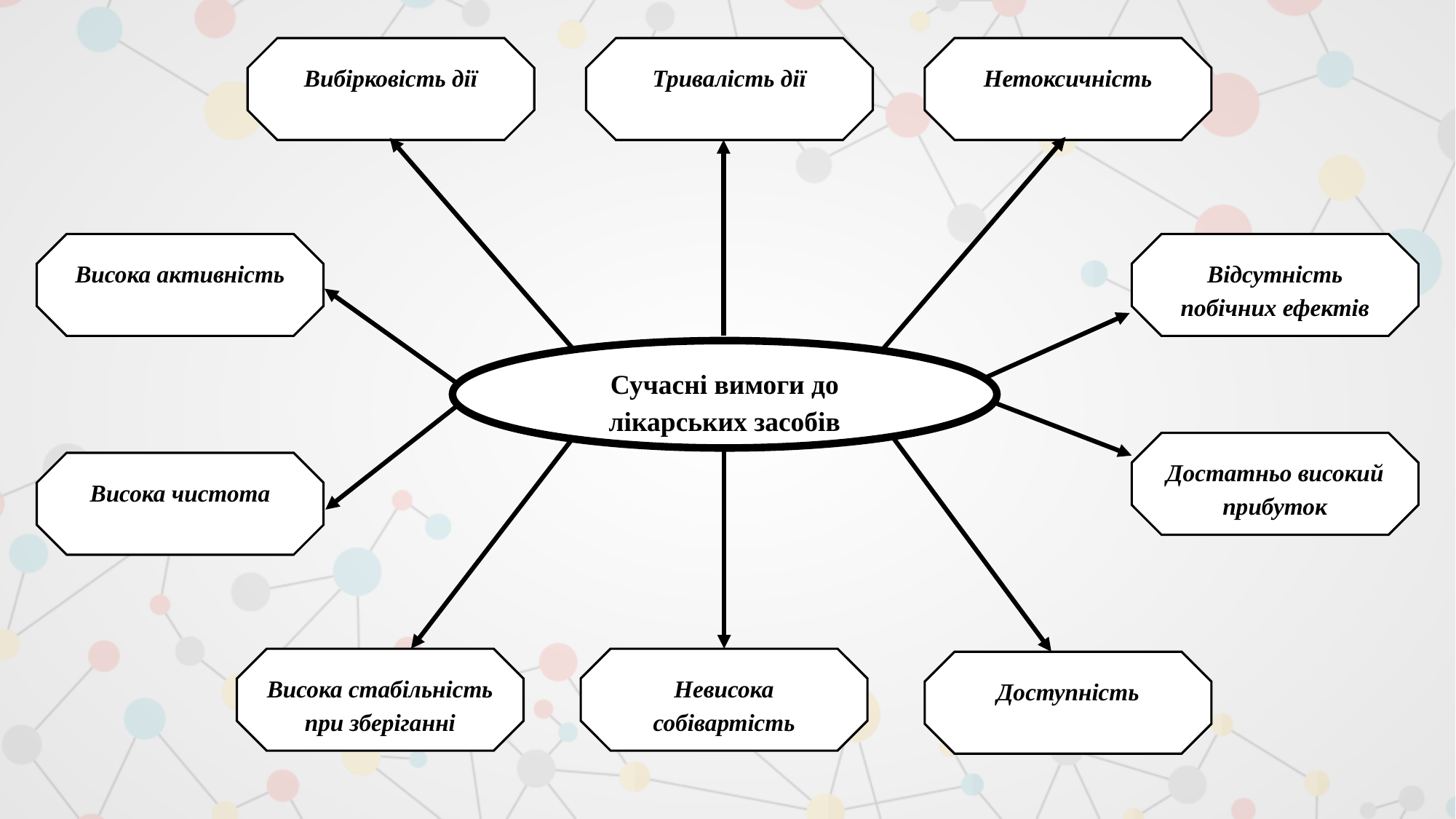

Вибірковість дії

Тривалість дії

Нетоксичність

Висока активність

Відсутність побічних ефектів

Сучасні вимоги до лікарських засобів

Достатньо високий прибуток

Висока чистота

Невисока собівартість

Висока стабільність при зберіганні

Доступність